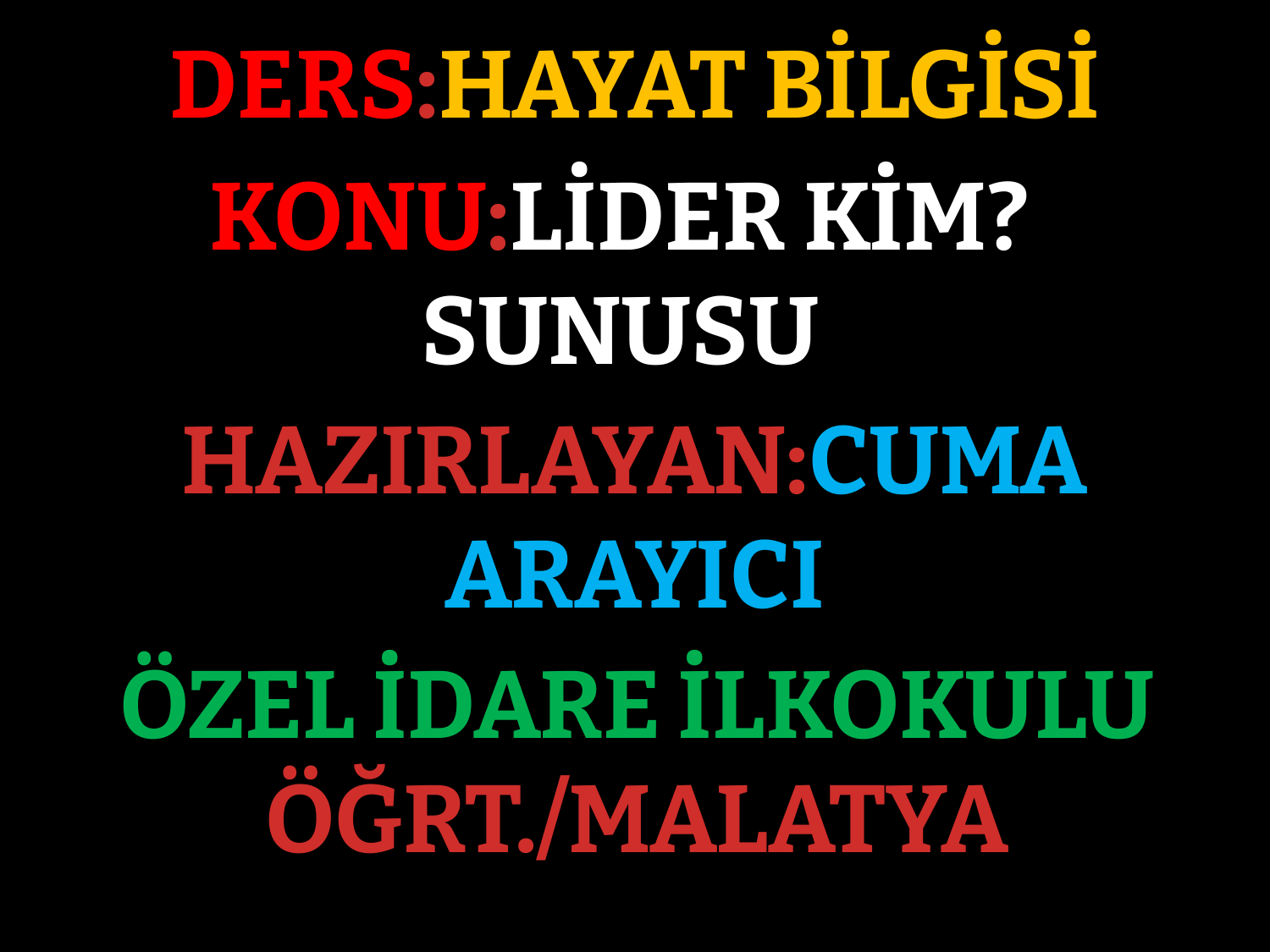

DERS:HAYAT BİLGİSİ
KONU:LİDER KİM? SUNUSU
HAZIRLAYAN:CUMA ARAYICI
ÖZEL İDARE İLKOKULU ÖĞRT./MALATYA